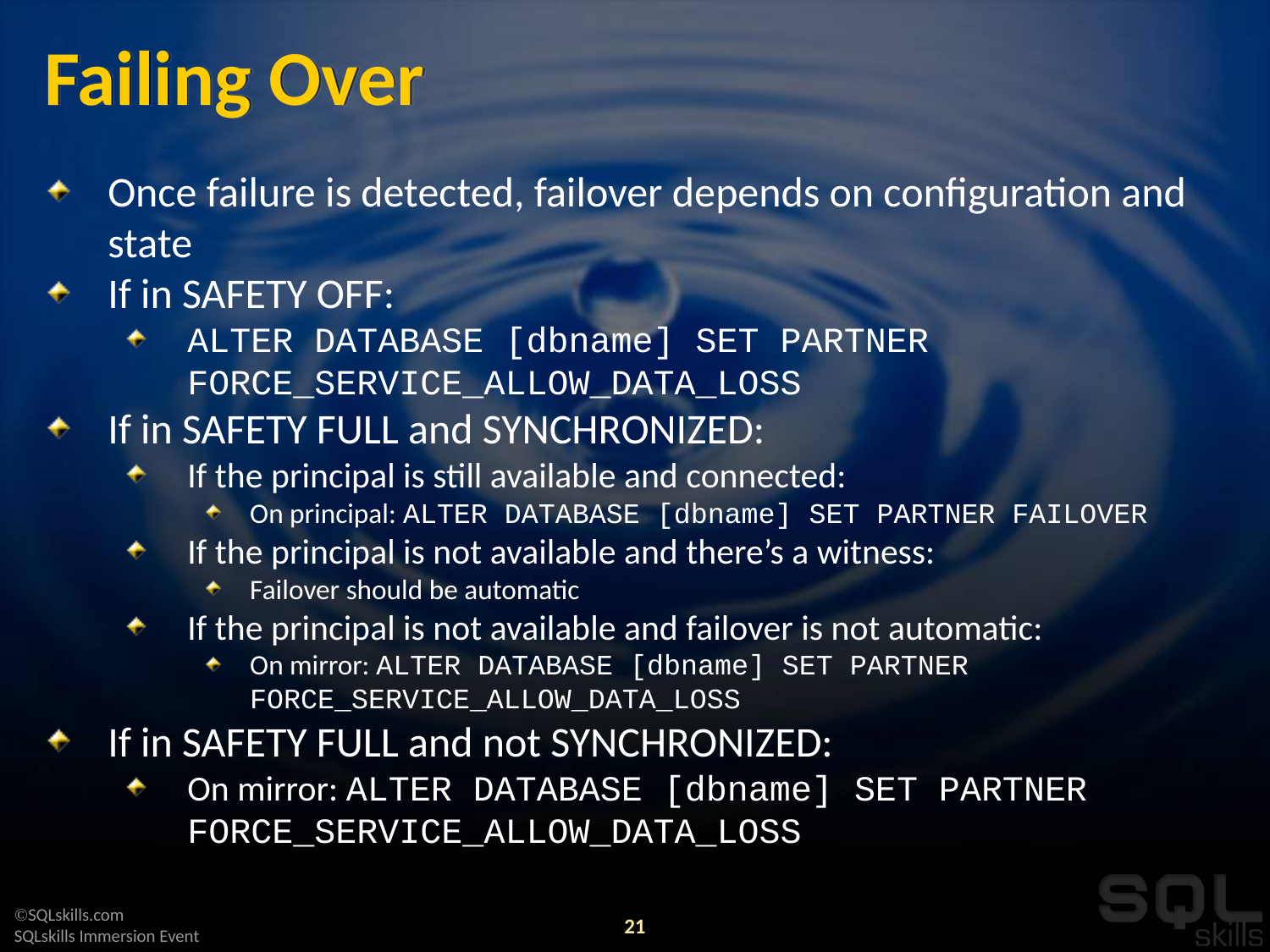

# Failing Over
Once failure is detected, failover depends on configuration and state
If in SAFETY OFF:
ALTER DATABASE [dbname] SET PARTNER FORCE_SERVICE_ALLOW_DATA_LOSS
If in SAFETY FULL and SYNCHRONIZED:
If the principal is still available and connected:
On principal: ALTER DATABASE [dbname] SET PARTNER FAILOVER
If the principal is not available and there’s a witness:
Failover should be automatic
If the principal is not available and failover is not automatic:
On mirror: ALTER DATABASE [dbname] SET PARTNER FORCE_SERVICE_ALLOW_DATA_LOSS
If in SAFETY FULL and not SYNCHRONIZED:
On mirror: ALTER DATABASE [dbname] SET PARTNER FORCE_SERVICE_ALLOW_DATA_LOSS
21